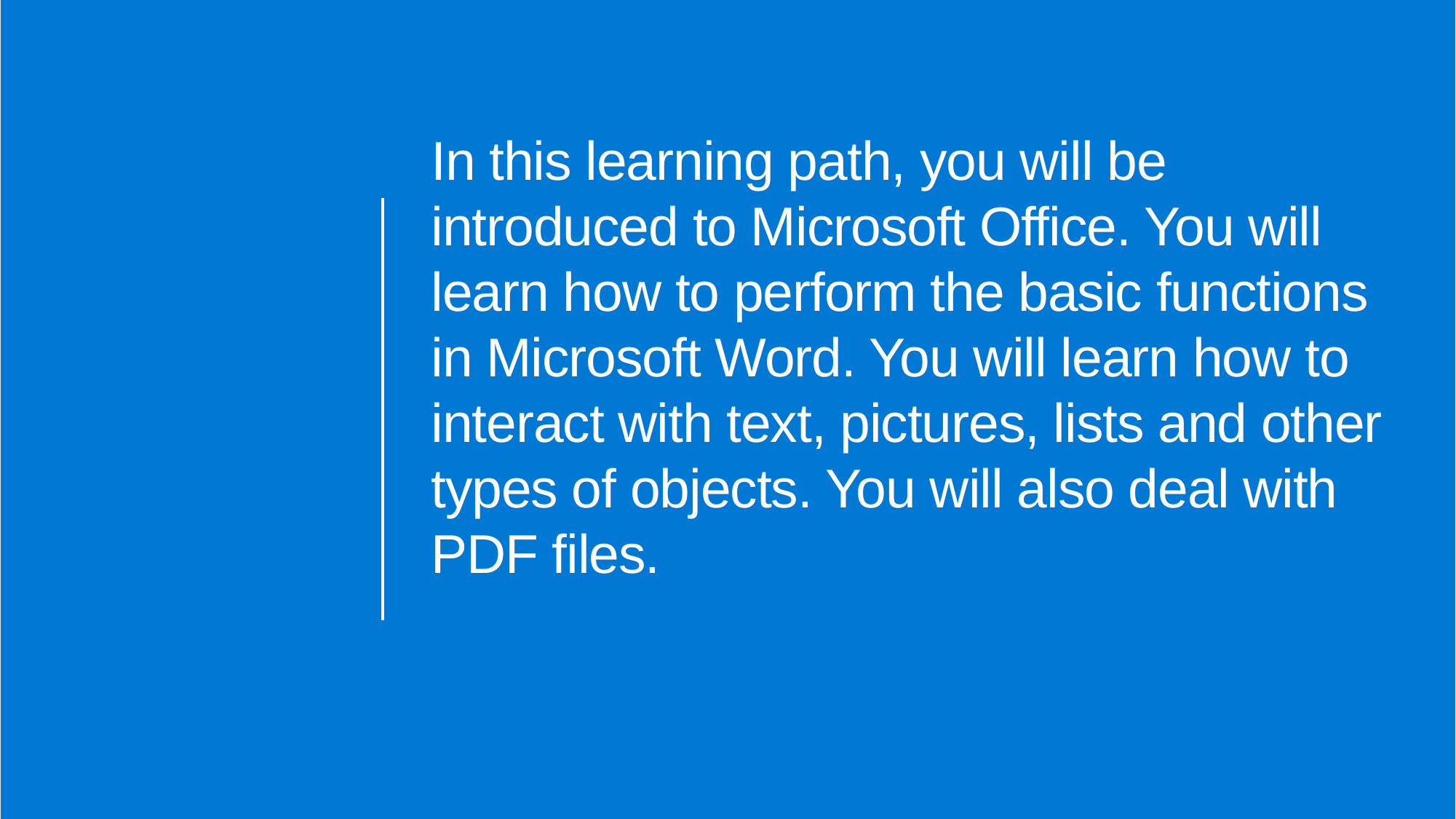

In this learning path, you will be introduced to Microsoft Office. You will learn how to perform the basic functions in Microsoft Word. You will learn how to interact with text, pictures, lists and other types of objects. You will also deal with PDF files.